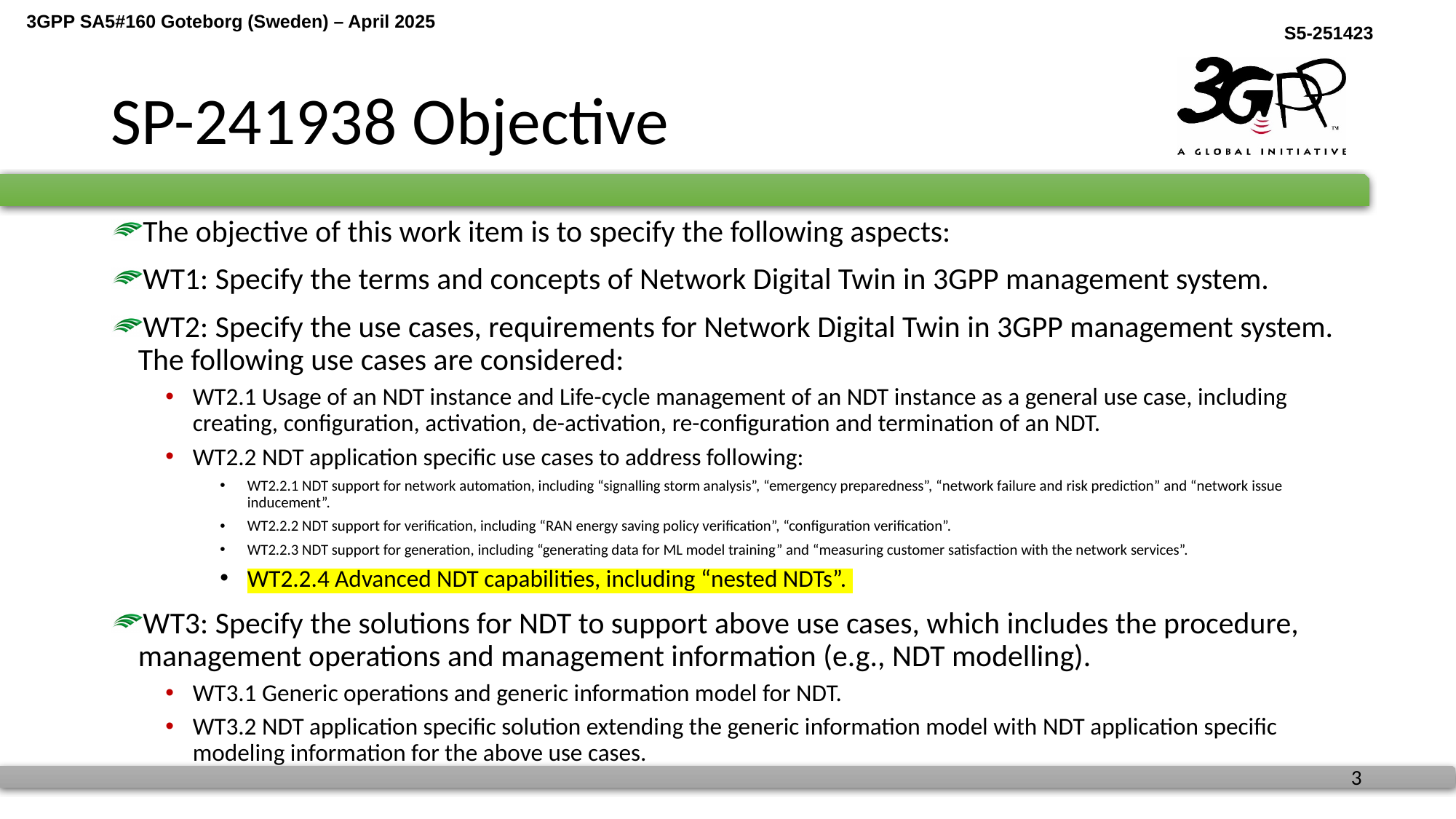

# SP-241938 Objective
The objective of this work item is to specify the following aspects:
WT1: Specify the terms and concepts of Network Digital Twin in 3GPP management system.
WT2: Specify the use cases, requirements for Network Digital Twin in 3GPP management system. The following use cases are considered:
WT2.1 Usage of an NDT instance and Life-cycle management of an NDT instance as a general use case, including creating, configuration, activation, de-activation, re-configuration and termination of an NDT.
WT2.2 NDT application specific use cases to address following:
WT2.2.1 NDT support for network automation, including “signalling storm analysis”, “emergency preparedness”, “network failure and risk prediction” and “network issue inducement”.
WT2.2.2 NDT support for verification, including “RAN energy saving policy verification”, “configuration verification”.
WT2.2.3 NDT support for generation, including “generating data for ML model training” and “measuring customer satisfaction with the network services”.
WT2.2.4 Advanced NDT capabilities, including “nested NDTs”.
WT3: Specify the solutions for NDT to support above use cases, which includes the procedure, management operations and management information (e.g., NDT modelling).
WT3.1 Generic operations and generic information model for NDT.
WT3.2 NDT application specific solution extending the generic information model with NDT application specific modeling information for the above use cases.